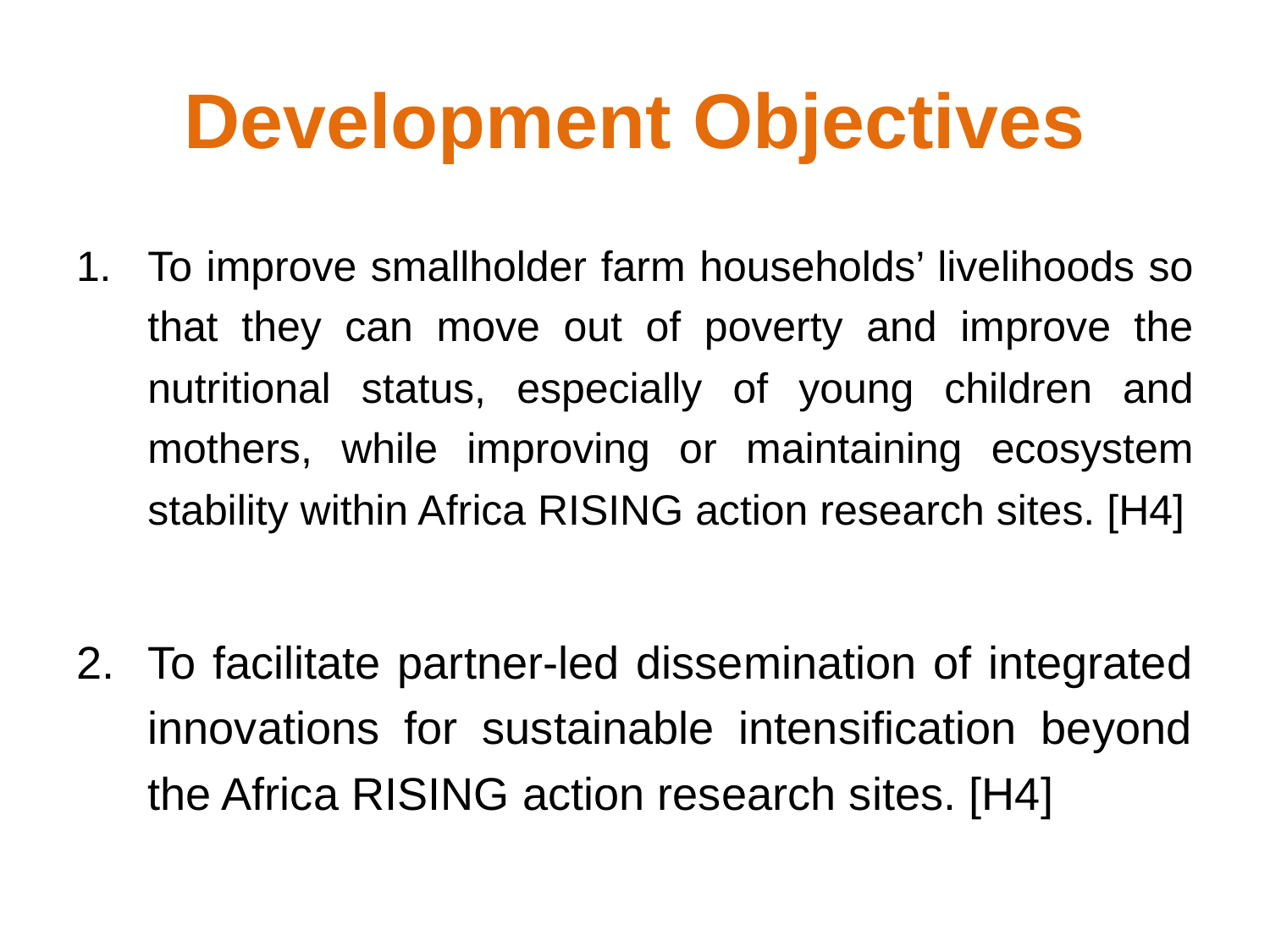

# Development Objectives
To improve smallholder farm households’ livelihoods so that they can move out of poverty and improve the nutritional status, especially of young children and mothers, while improving or maintaining ecosystem stability within Africa RISING action research sites. [H4]

To facilitate partner-led dissemination of integrated innovations for sustainable intensification beyond the Africa RISING action research sites. [H4]